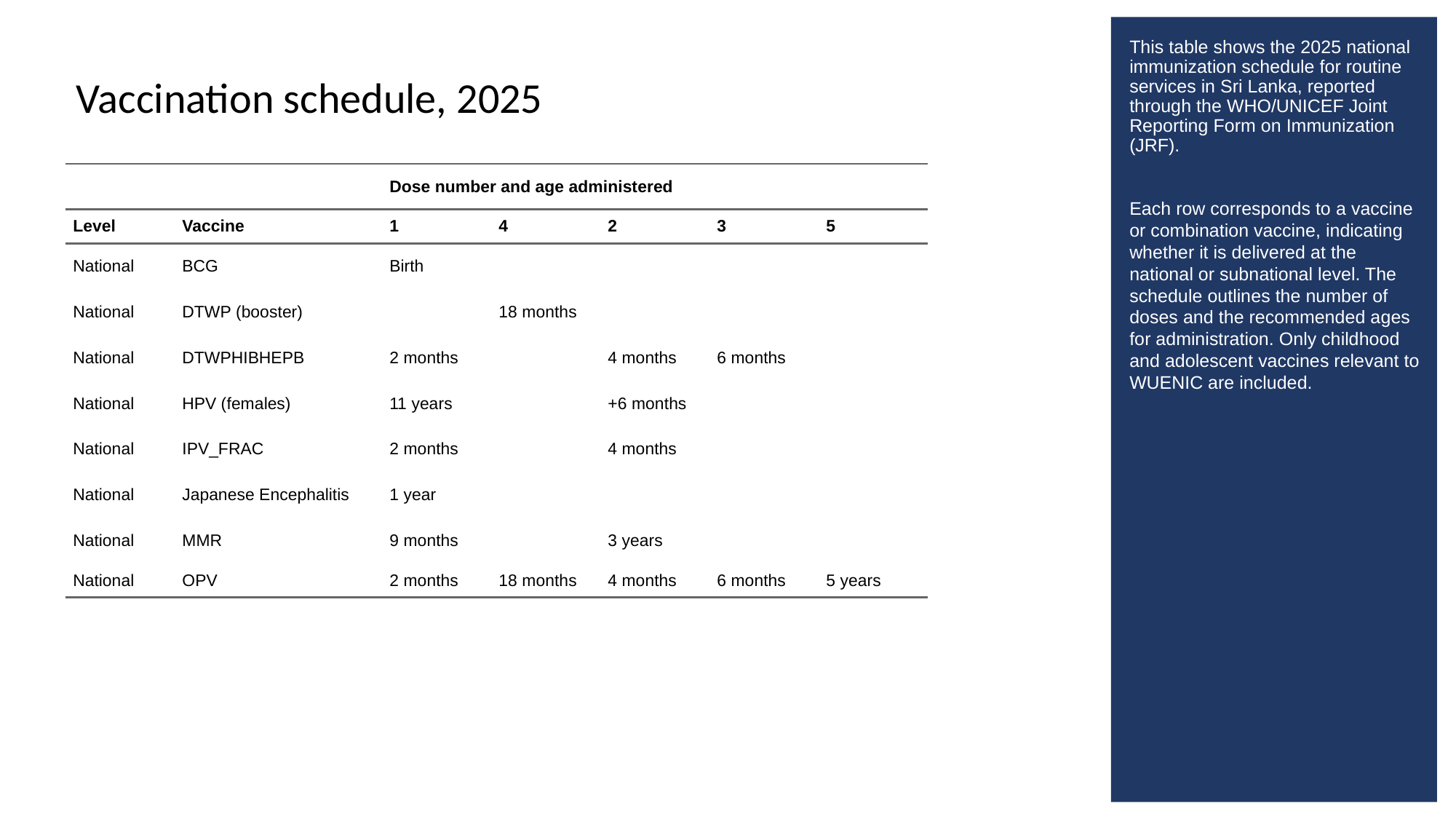

This table shows the 2025 national immunization schedule for routine services in Sri Lanka, reported through the WHO/UNICEF Joint Reporting Form on Immunization (JRF).

Each row corresponds to a vaccine or combination vaccine, indicating whether it is delivered at the national or subnational level. The schedule outlines the number of doses and the recommended ages for administration. Only childhood and adolescent vaccines relevant to WUENIC are included.
# Vaccination schedule, 2025
|  |  | Dose number and age administered | Dose number and age administered | Dose number and age administered | Dose number and age administered | Dose number and age administered |
| --- | --- | --- | --- | --- | --- | --- |
| Level | Vaccine | 1 | 4 | 2 | 3 | 5 |
| National | BCG | Birth |  |  |  |  |
| National | DTWP (booster) |  | 18 months |  |  |  |
| National | DTWPHIBHEPB | 2 months |  | 4 months | 6 months |  |
| National | HPV (females) | 11 years |  | +6 months |  |  |
| National | IPV\_FRAC | 2 months |  | 4 months |  |  |
| National | Japanese Encephalitis | 1 year |  |  |  |  |
| National | MMR | 9 months |  | 3 years |  |  |
| National | OPV | 2 months | 18 months | 4 months | 6 months | 5 years |